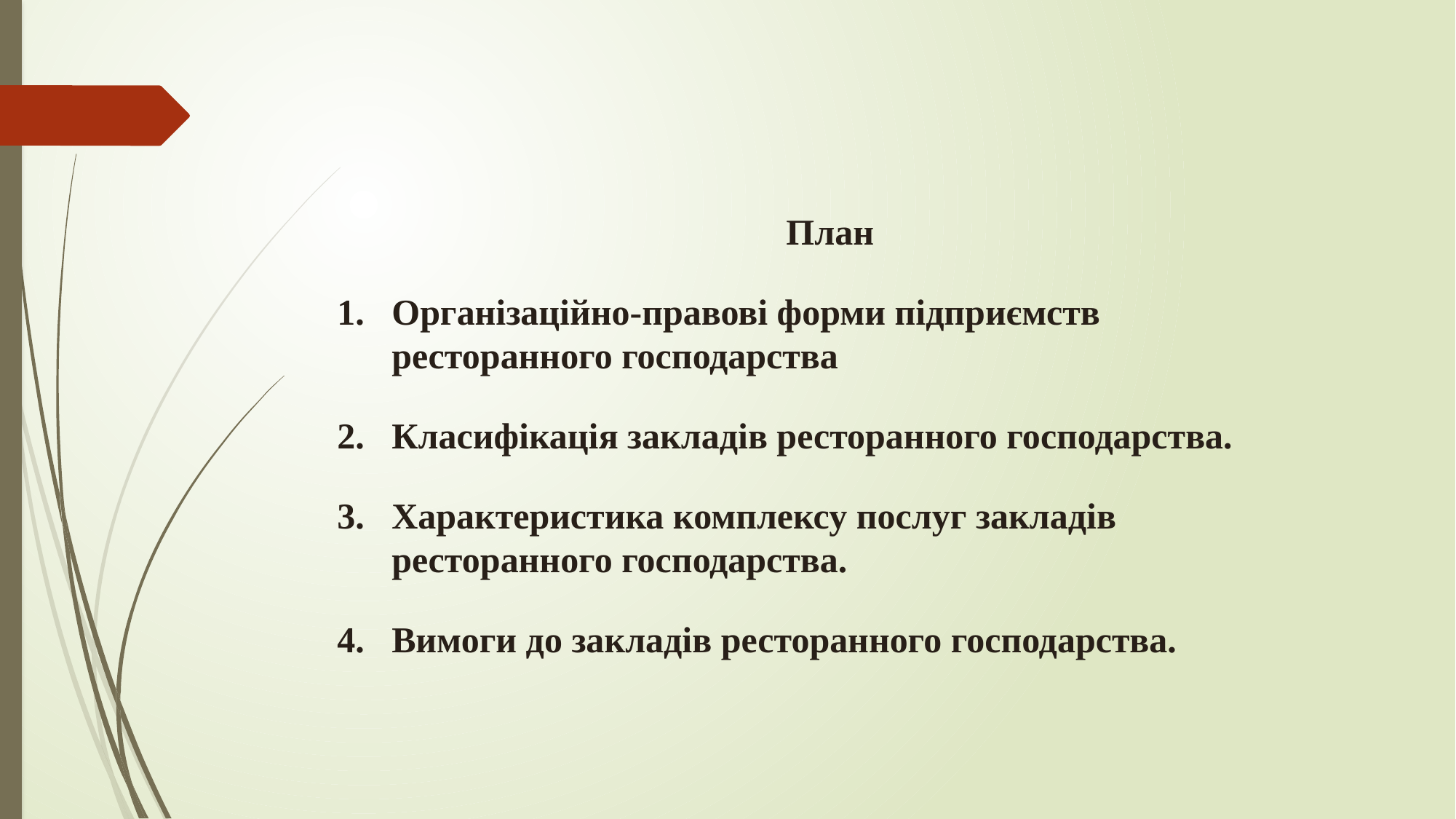

План
Організаційно-правові форми підприємств ресторанного господарства
Класифікація закладів ресторанного господарства.
Характеристика комплексу послуг закладів ресторанного господарства.
Вимоги до закладів ресторанного господарства.